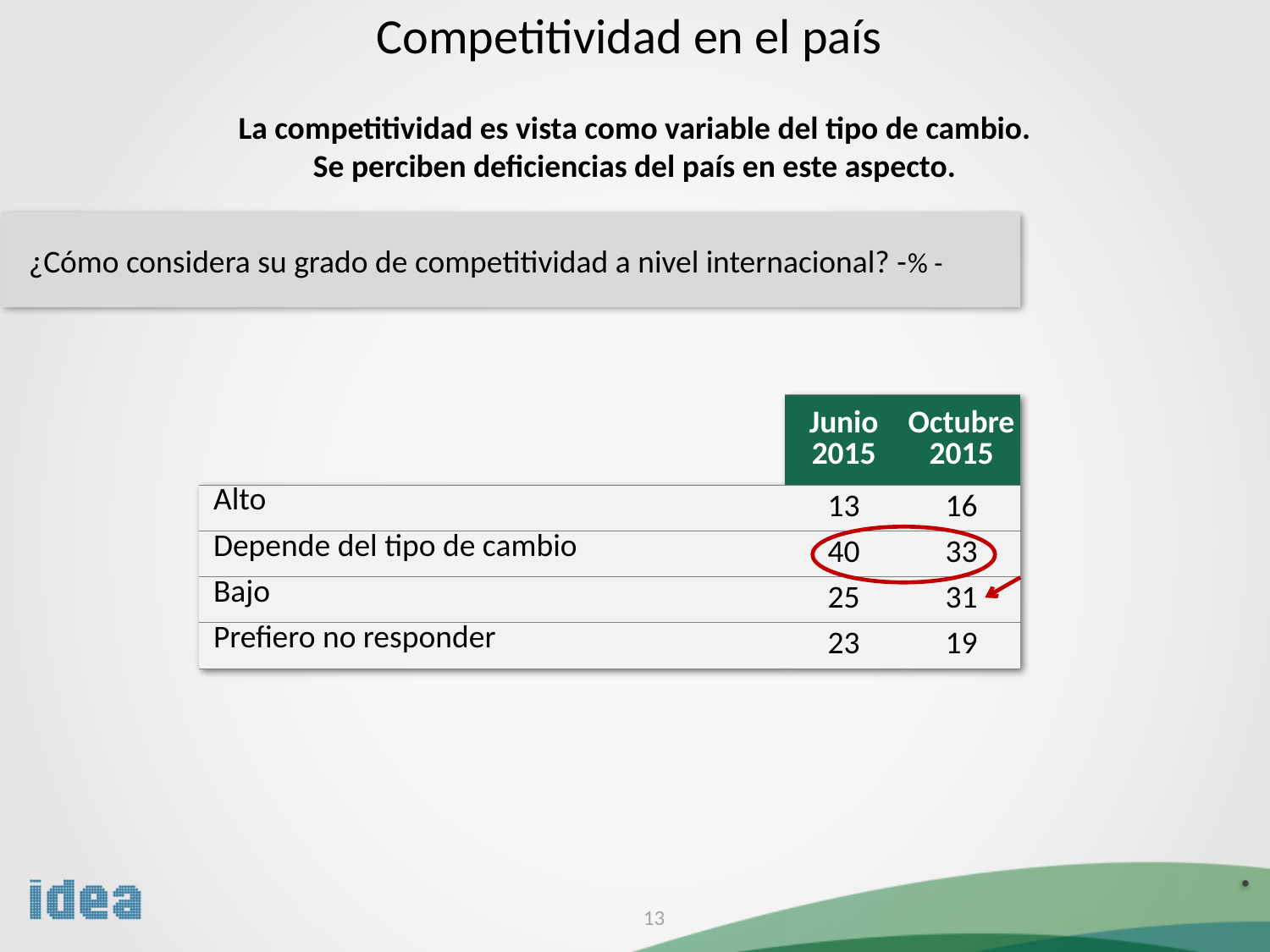

Competitividad en el país
La competitividad es vista como variable del tipo de cambio.
Se perciben deficiencias del país en este aspecto.

¿Cómo considera su grado de competitividad a nivel internacional? -% -
|  | Junio 2015 | Octubre 2015 |
| --- | --- | --- |
| Alto | 13 | 16 |
| Depende del tipo de cambio | 40 | 33 |
| Bajo | 25 | 31 |
| Prefiero no responder | 23 | 19 |

13